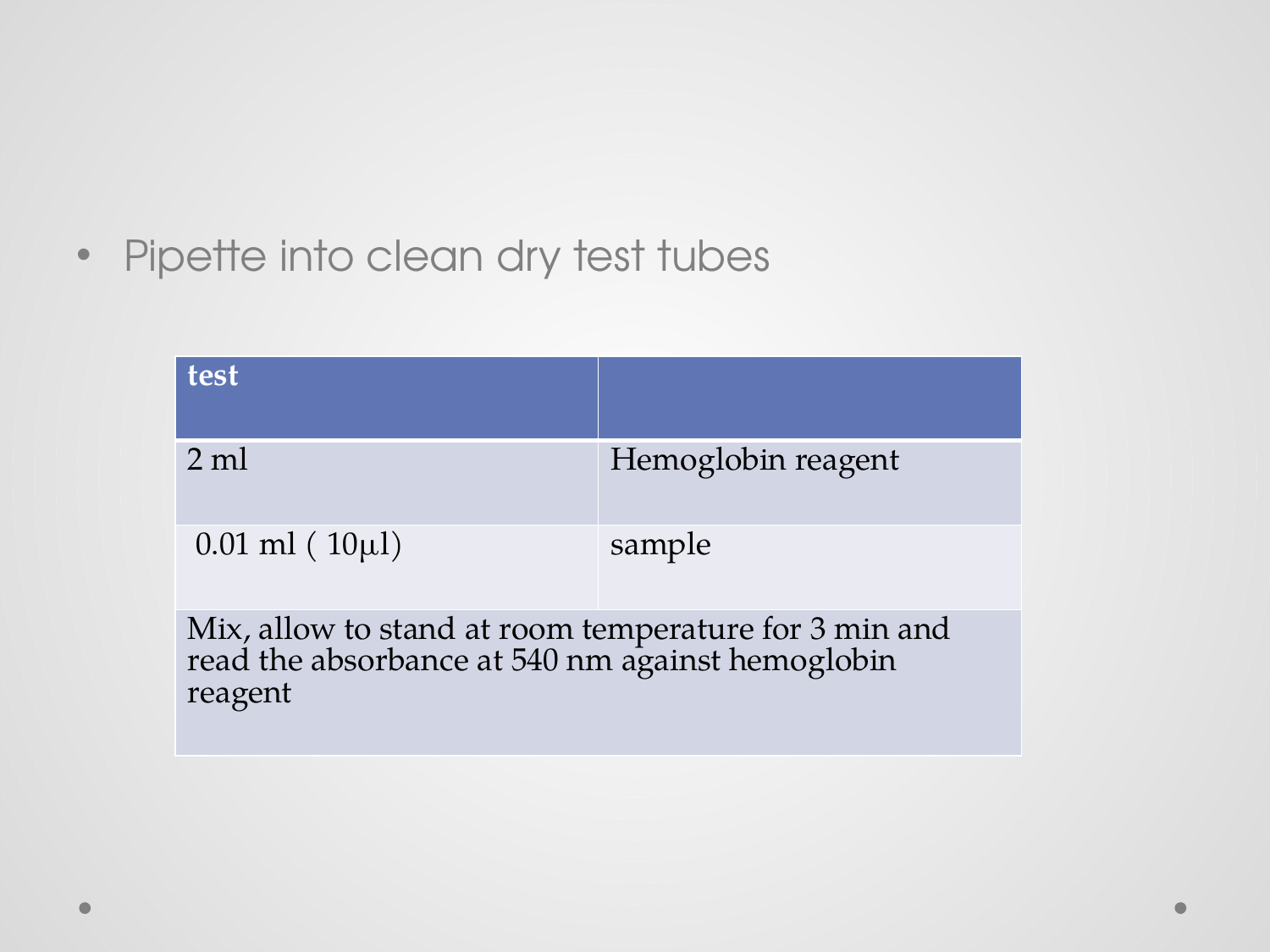

#
Pipette into clean dry test tubes

| test |  |
| --- | --- |
| 2 ml | Hemoglobin reagent |
| 0.01 ml ( 10µl) | sample |
| Mix, allow to stand at room temperature for 3 min and read the absorbance at 540 nm against hemoglobin reagent |  |